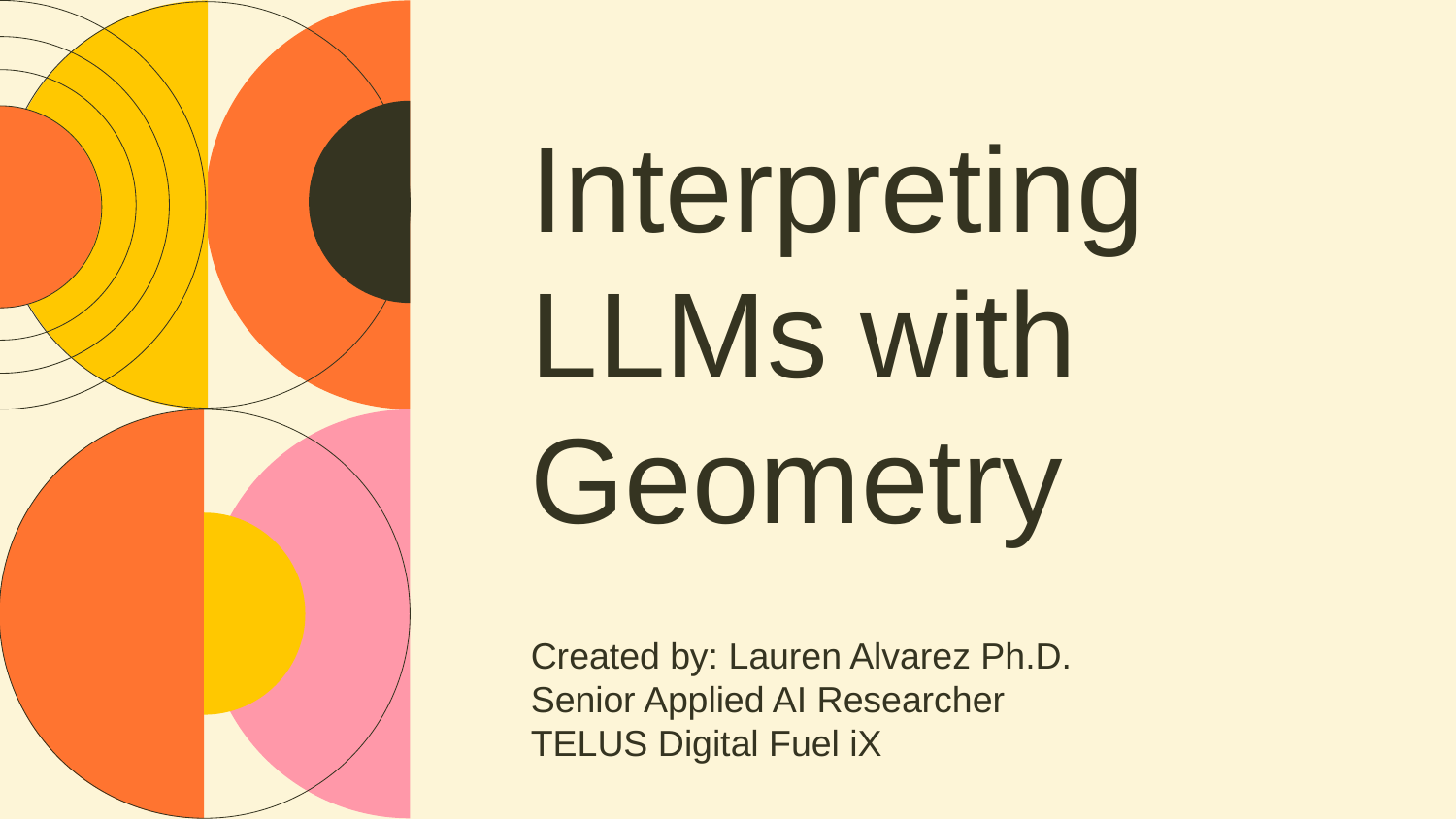

# Interpreting LLMs with Geometry
Created by: Lauren Alvarez Ph.D.
Senior Applied AI Researcher
TELUS Digital Fuel iX